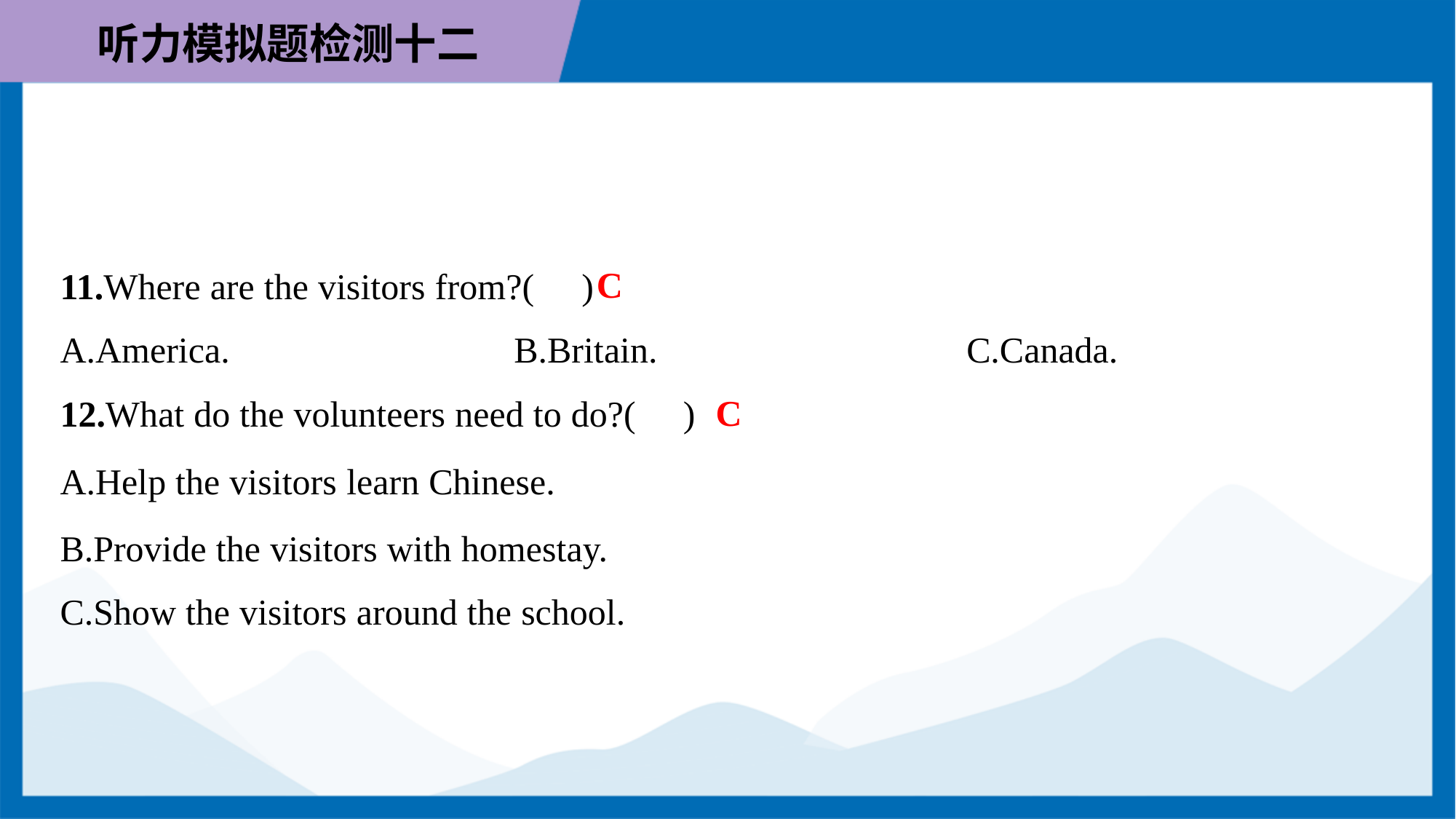

C
11.Where are the visitors from?(     )
A.America.	B.Britain.	C.Canada.
C
12.What do the volunteers need to do?(     )
A.Help the visitors learn Chinese.
B.Provide the visitors with homestay.
C.Show the visitors around the school.